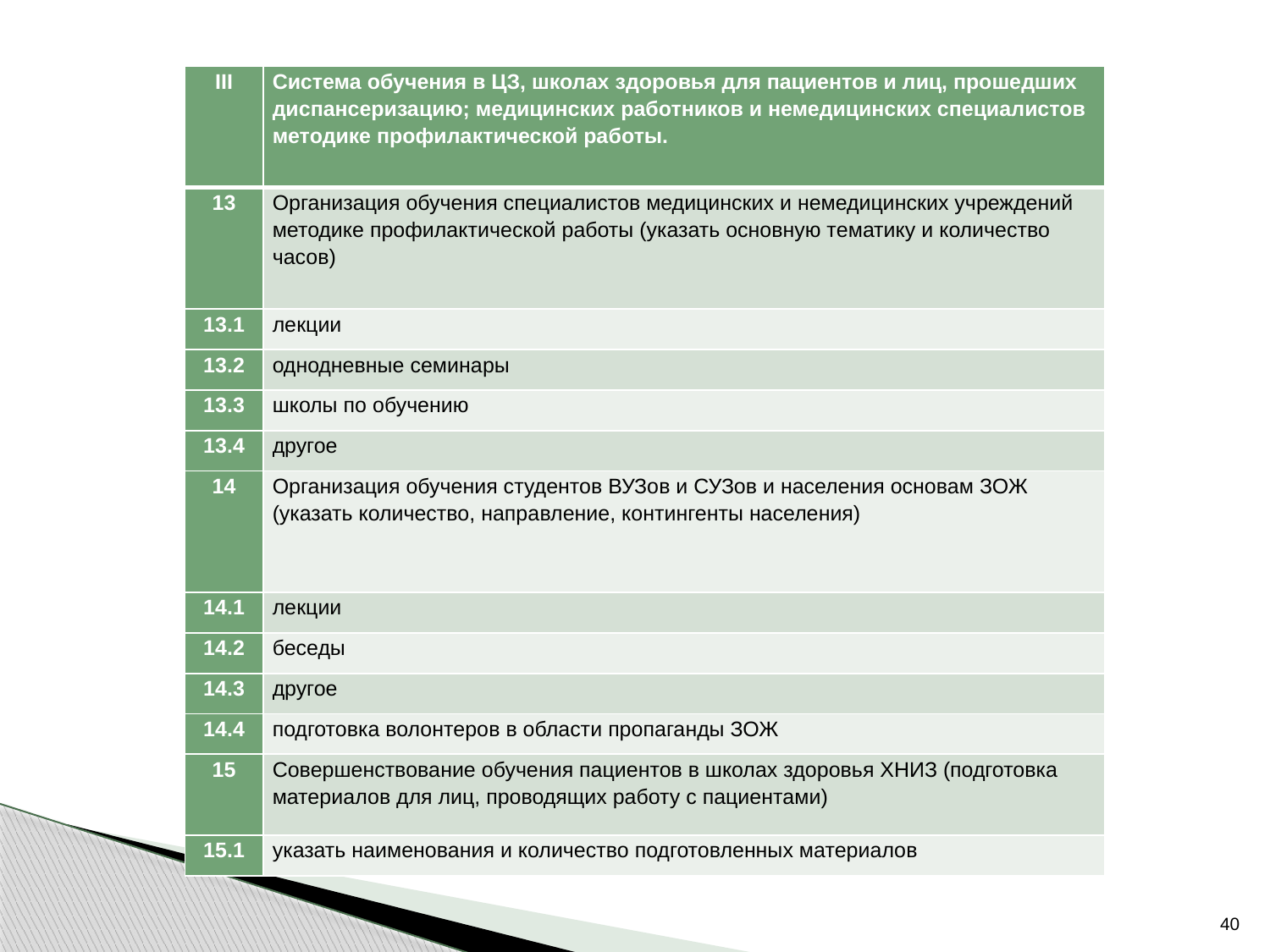

| III | Система обучения в ЦЗ, школах здоровья для пациентов и лиц, прошедших диспансеризацию; медицинских работников и немедицинских специалистов методике профилактической работы. |
| --- | --- |
| 13 | Организация обучения специалистов медицинских и немедицинских учреждений методике профилактической работы (указать основную тематику и количество часов) |
| 13.1 | лекции |
| 13.2 | однодневные семинары |
| 13.3 | школы по обучению |
| 13.4 | другое |
| 14 | Организация обучения студентов ВУЗов и СУЗов и населения основам ЗОЖ (указать количество, направление, контингенты населения) |
| 14.1 | лекции |
| 14.2 | беседы |
| 14.3 | другое |
| 14.4 | подготовка волонтеров в области пропаганды ЗОЖ |
| 15 | Совершенствование обучения пациентов в школах здоровья ХНИЗ (подготовка материалов для лиц, проводящих работу с пациентами) |
| 15.1 | указать наименования и количество подготовленных материалов |
40